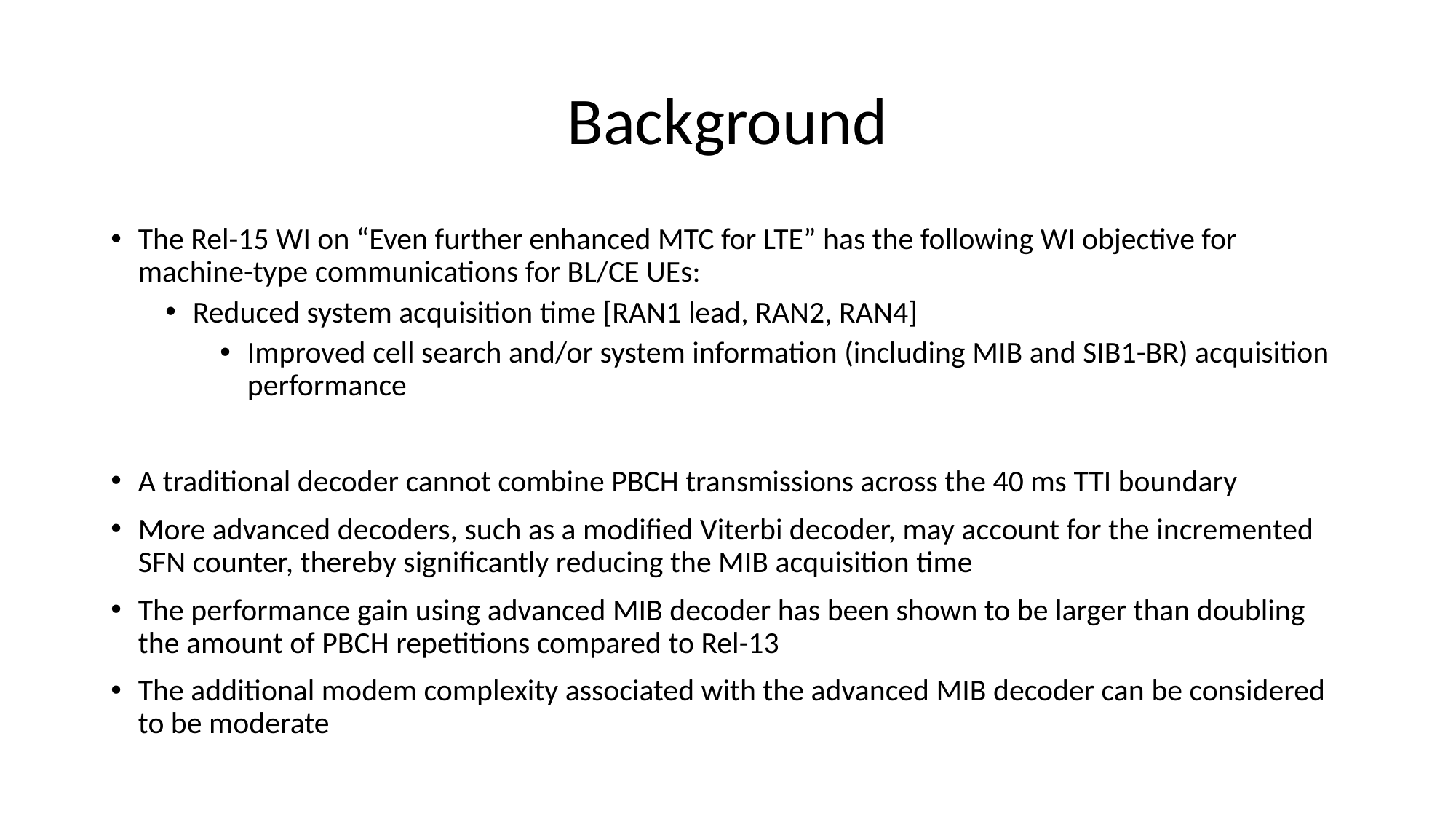

# Background
The Rel-15 WI on “Even further enhanced MTC for LTE” has the following WI objective for machine-type communications for BL/CE UEs:
Reduced system acquisition time [RAN1 lead, RAN2, RAN4]
Improved cell search and/or system information (including MIB and SIB1-BR) acquisition performance

A traditional decoder cannot combine PBCH transmissions across the 40 ms TTI boundary
More advanced decoders, such as a modified Viterbi decoder, may account for the incremented SFN counter, thereby significantly reducing the MIB acquisition time
The performance gain using advanced MIB decoder has been shown to be larger than doubling the amount of PBCH repetitions compared to Rel-13
The additional modem complexity associated with the advanced MIB decoder can be considered to be moderate